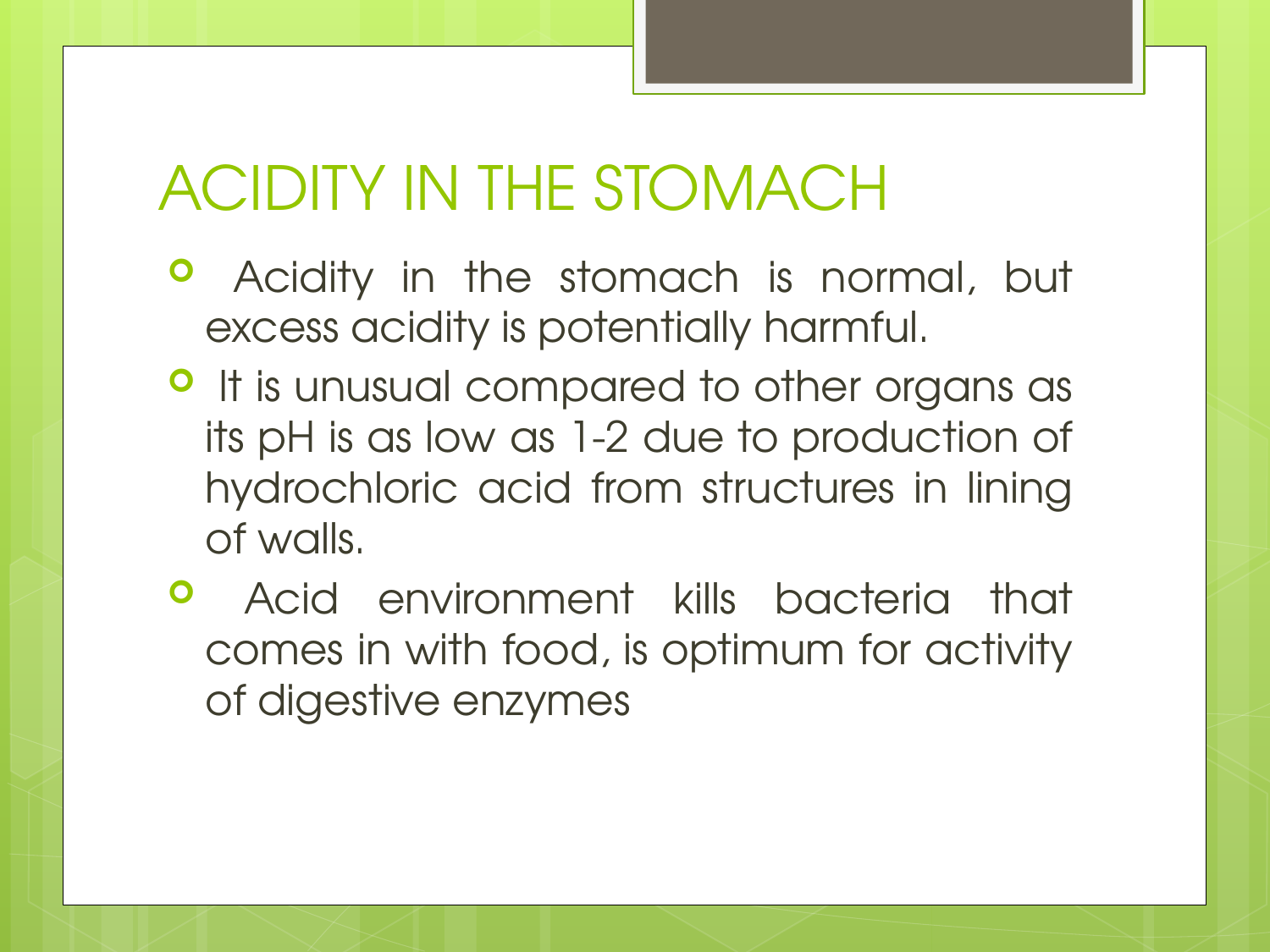

# ACIDITY IN THE STOMACH
 Acidity in the stomach is normal, but excess acidity is potentially harmful.
 It is unusual compared to other organs as its pH is as low as 1-2 due to production of hydrochloric acid from structures in lining of walls.
 Acid environment kills bacteria that comes in with food, is optimum for activity of digestive enzymes